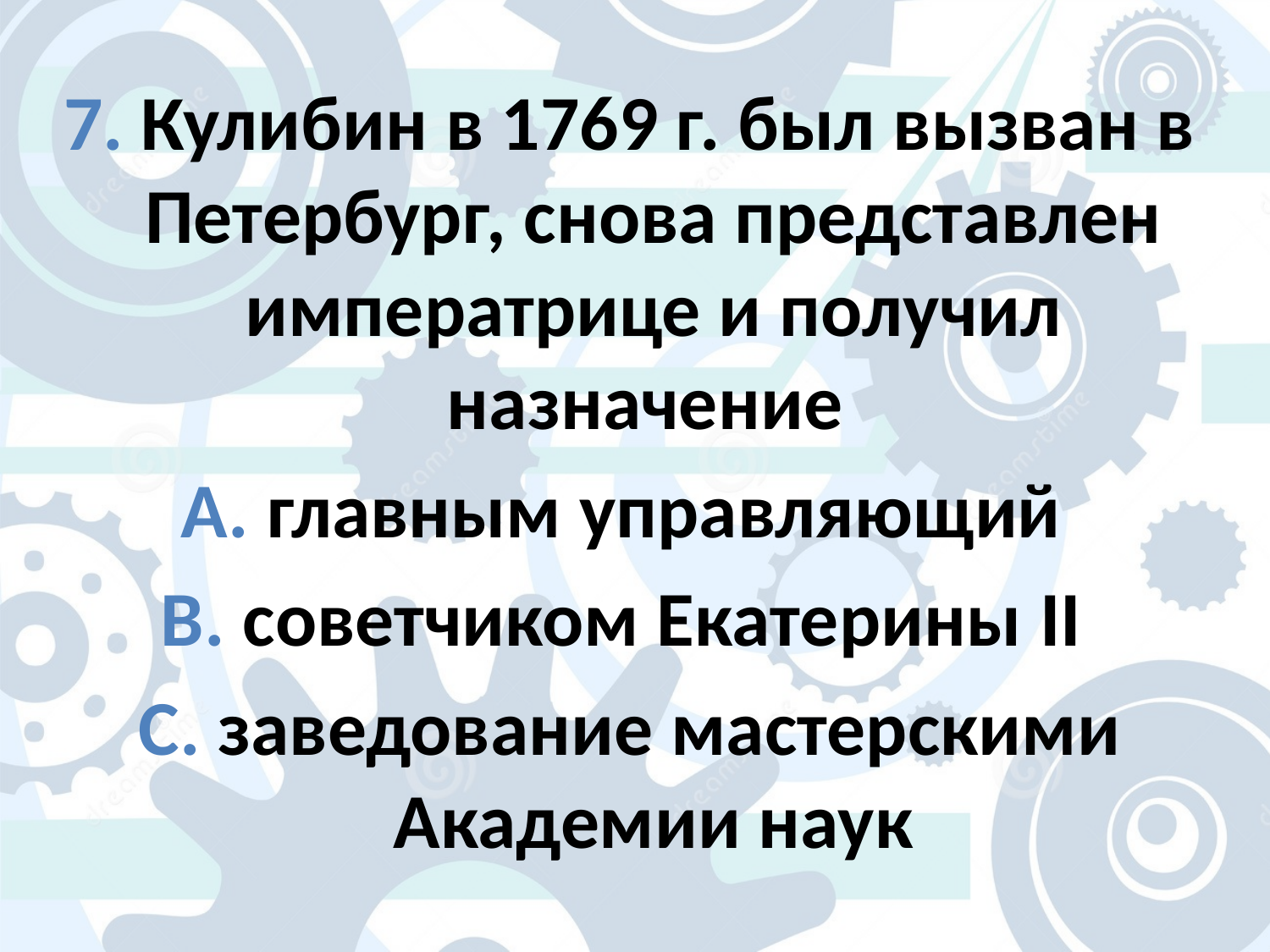

7. Кулибин в 1769 г. был вызван в Петербург, снова представлен императрице и получил назначение
А. главным управляющий
В. советчиком Екатерины II
С. заведование мастерскими Академии наук